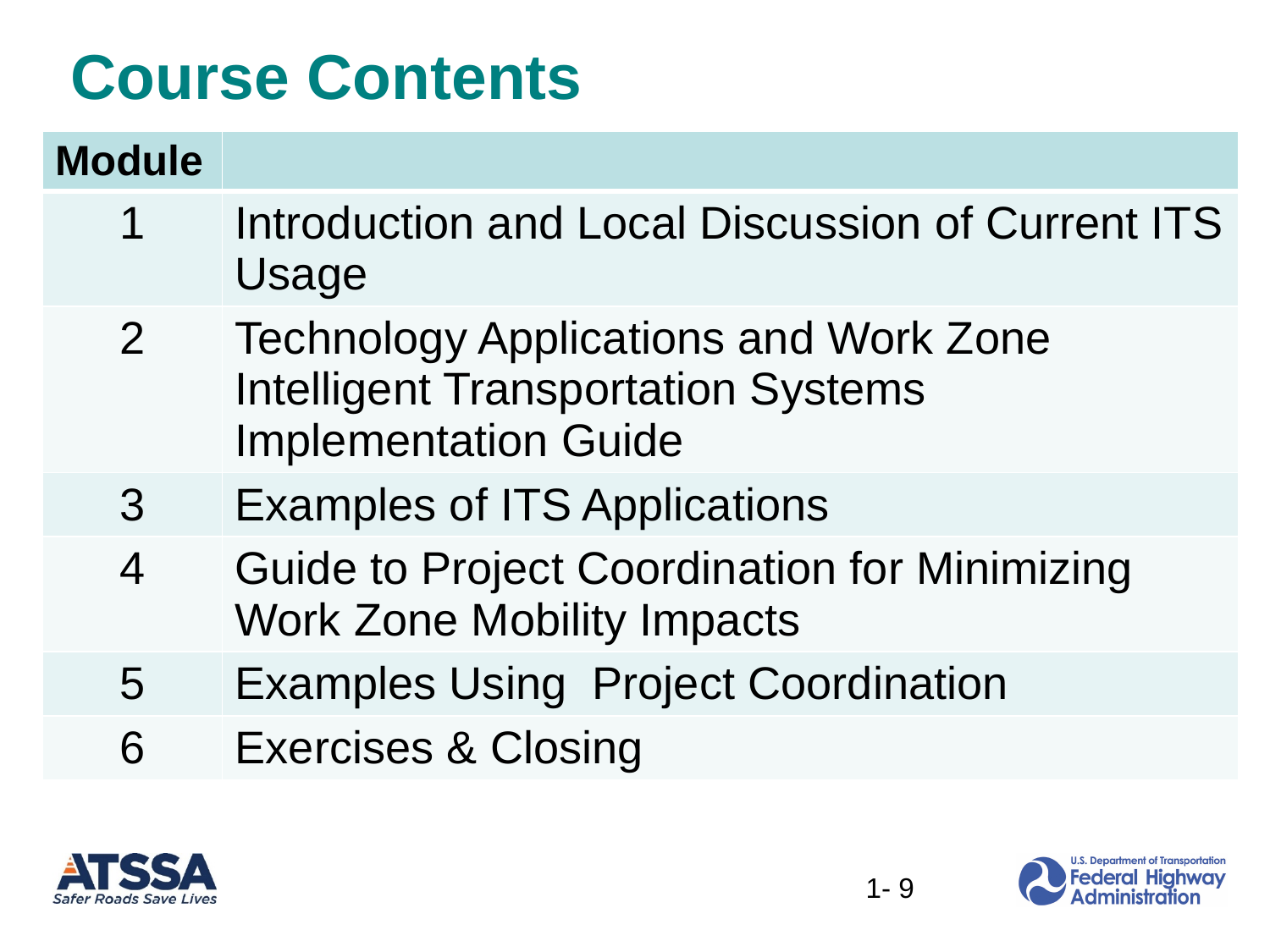

# Course Contents
| Module |  |
| --- | --- |
| 1 | Introduction and Local Discussion of Current ITS Usage |
| 2 | Technology Applications and Work Zone Intelligent Transportation Systems Implementation Guide |
| 3 | Examples of ITS Applications |
| 4 | Guide to Project Coordination for Minimizing Work Zone Mobility Impacts |
| 5 | Examples Using Project Coordination |
| 6 | Exercises & Closing |